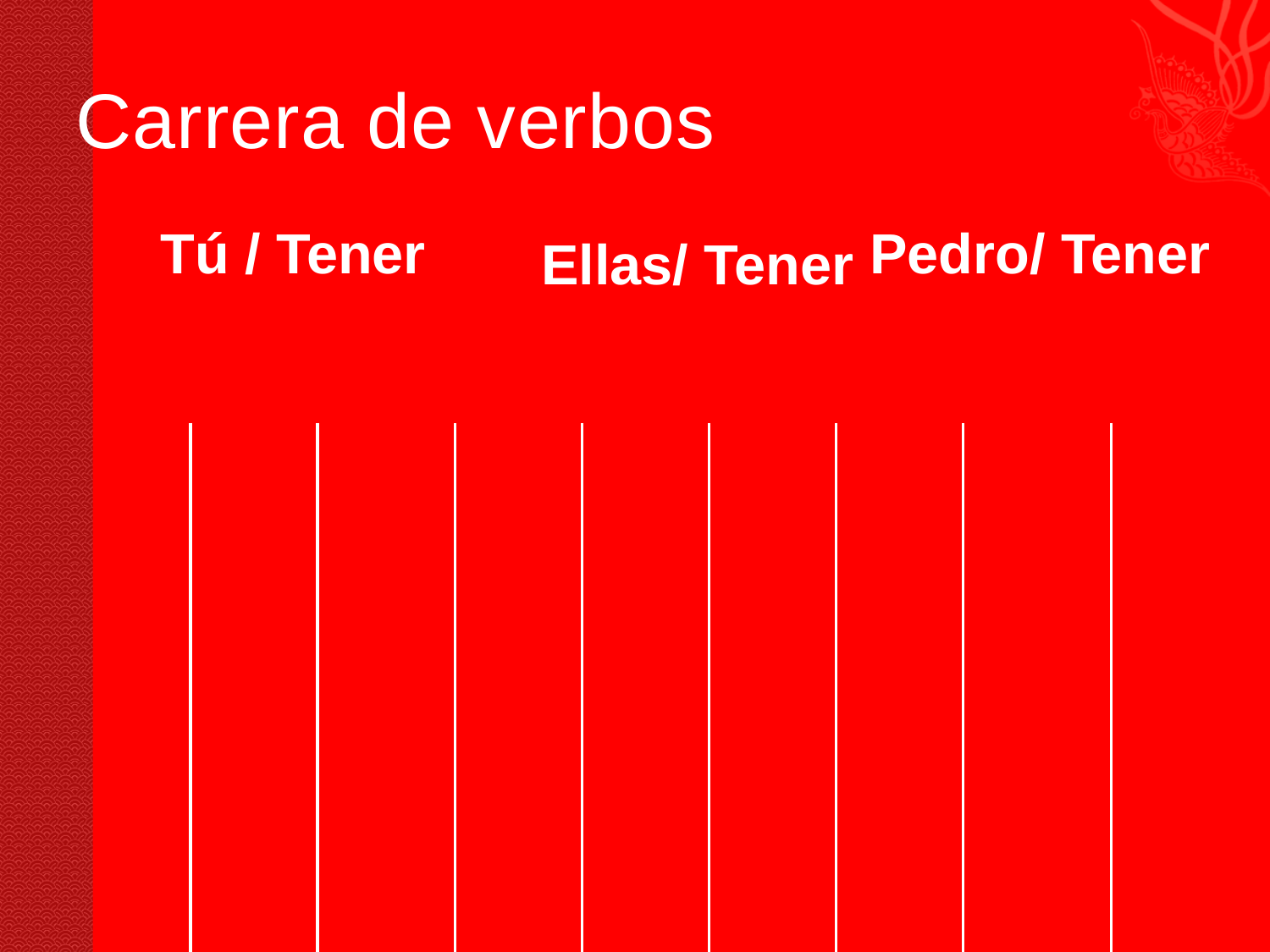

# Carrera de verbos
Tú / Tener
Pedro/ Tener
Ellas/ Tener